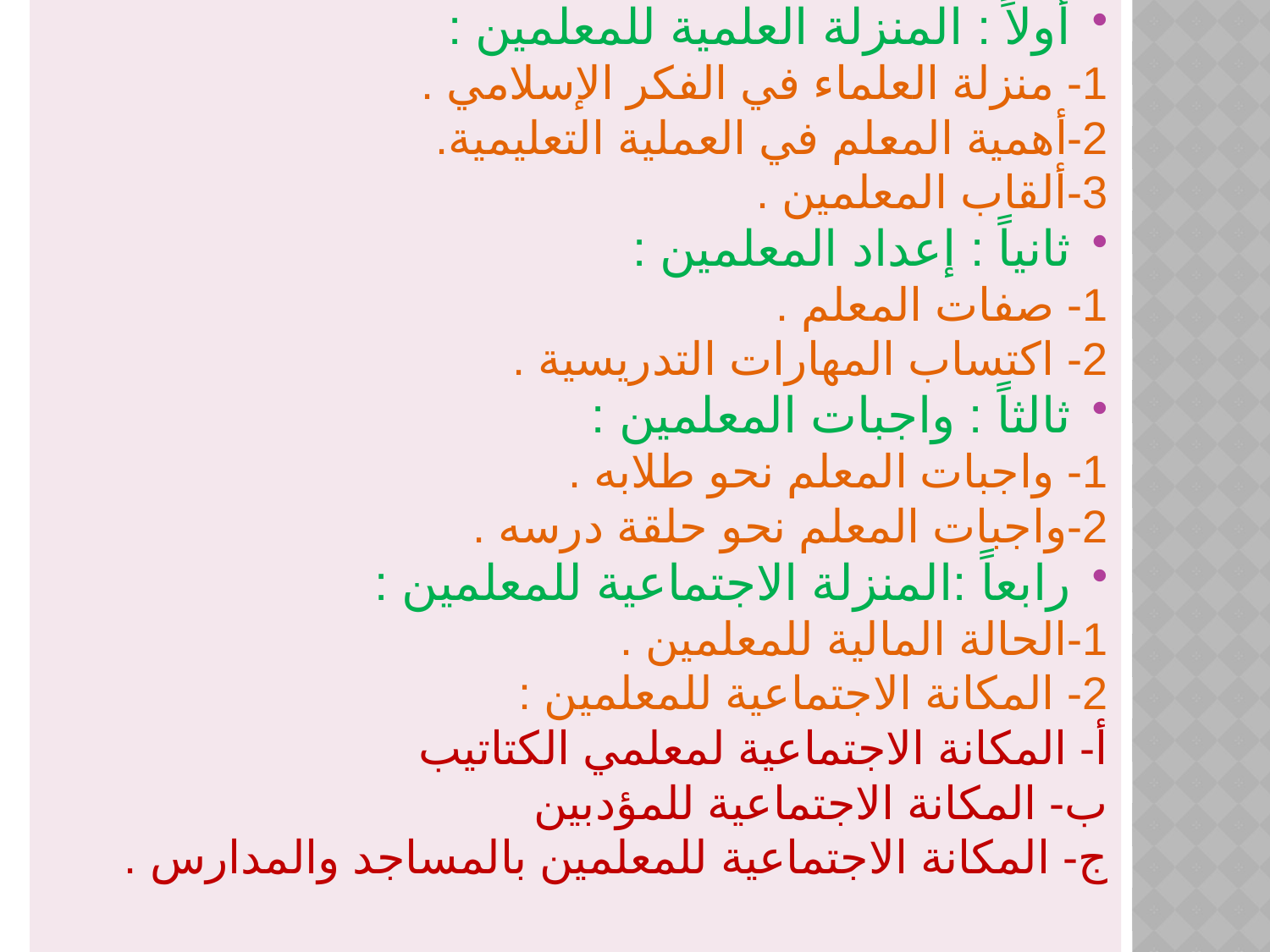

أولاً : المنزلة العلمية للمعلمين :
1- منزلة العلماء في الفكر الإسلامي .
2-أهمية المعلم في العملية التعليمية.
3-ألقاب المعلمين .
ثانياً : إعداد المعلمين :
1- صفات المعلم .
2- اكتساب المهارات التدريسية .
ثالثاً : واجبات المعلمين :
1- واجبات المعلم نحو طلابه .
2-واجبات المعلم نحو حلقة درسه .
رابعاً :المنزلة الاجتماعية للمعلمين :
1-الحالة المالية للمعلمين .
2- المكانة الاجتماعية للمعلمين :
أ- المكانة الاجتماعية لمعلمي الكتاتيب
ب- المكانة الاجتماعية للمؤدبين
ج- المكانة الاجتماعية للمعلمين بالمساجد والمدارس .